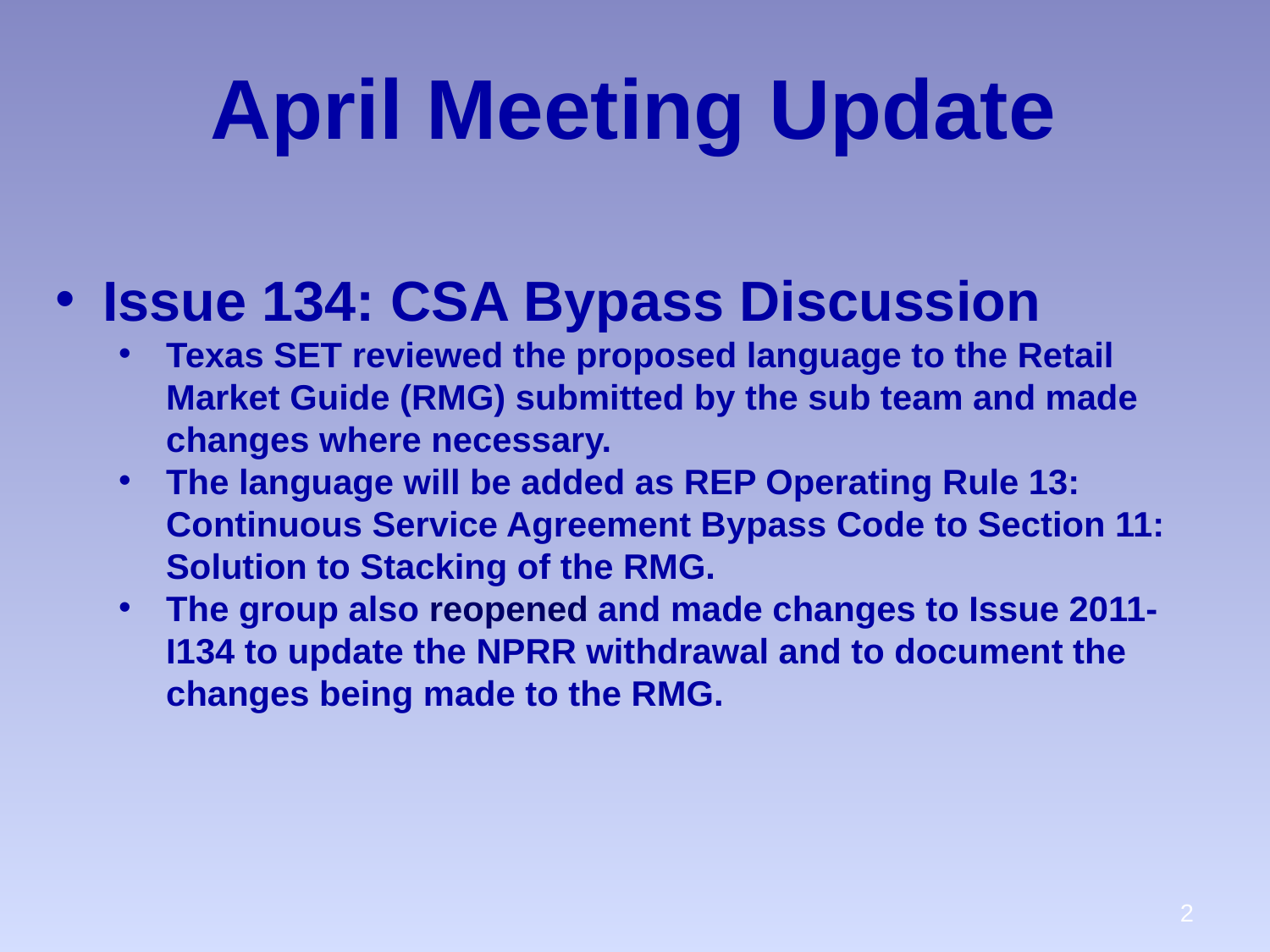

April Meeting Update

Issue 134: CSA Bypass Discussion
Texas SET reviewed the proposed language to the Retail Market Guide (RMG) submitted by the sub team and made changes where necessary.
The language will be added as REP Operating Rule 13: Continuous Service Agreement Bypass Code to Section 11: Solution to Stacking of the RMG.
The group also reopened and made changes to Issue 2011-I134 to update the NPRR withdrawal and to document the changes being made to the RMG.

2